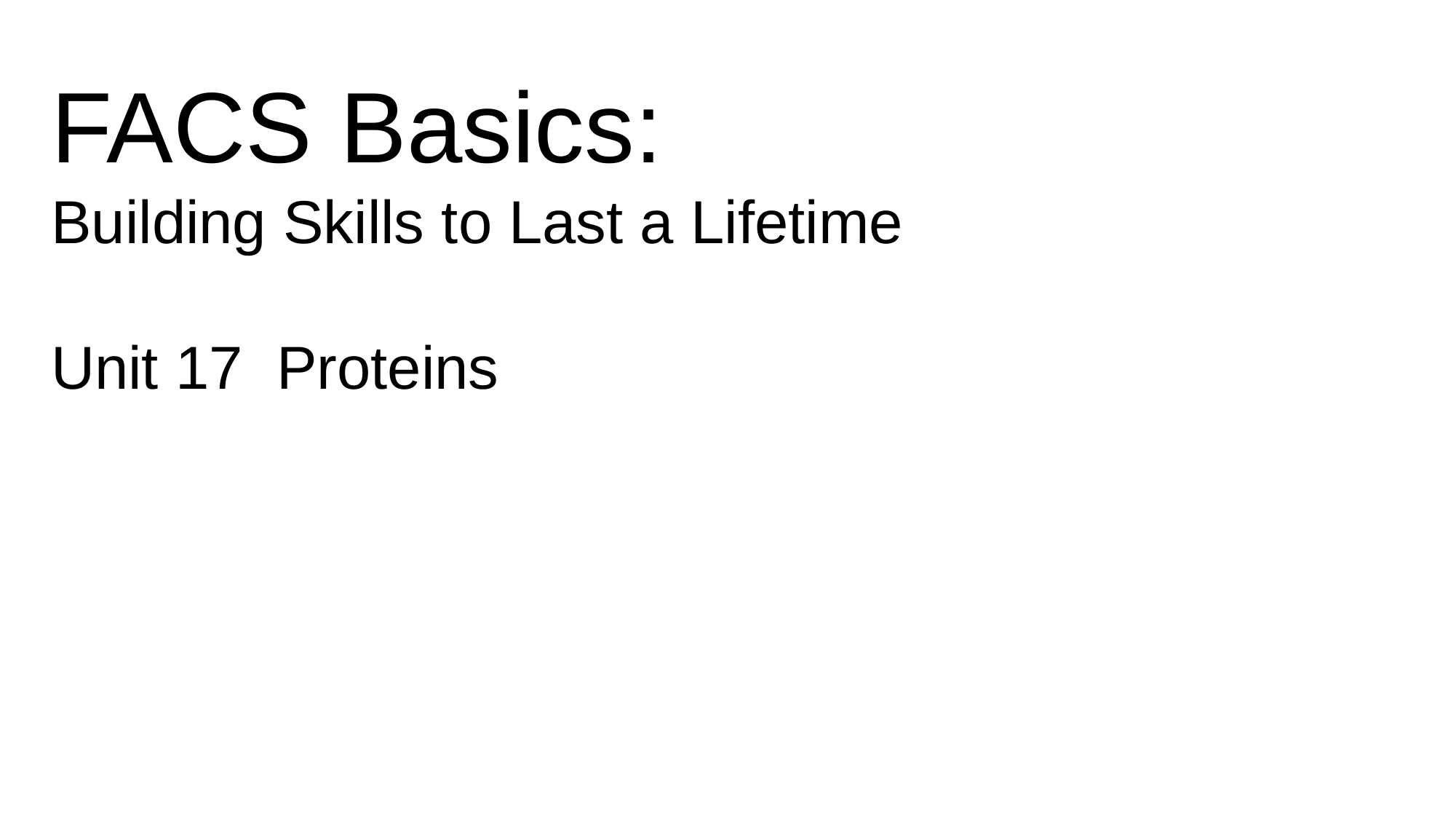

FACS Basics:
Building Skills to Last a Lifetime

Unit 17  Proteins